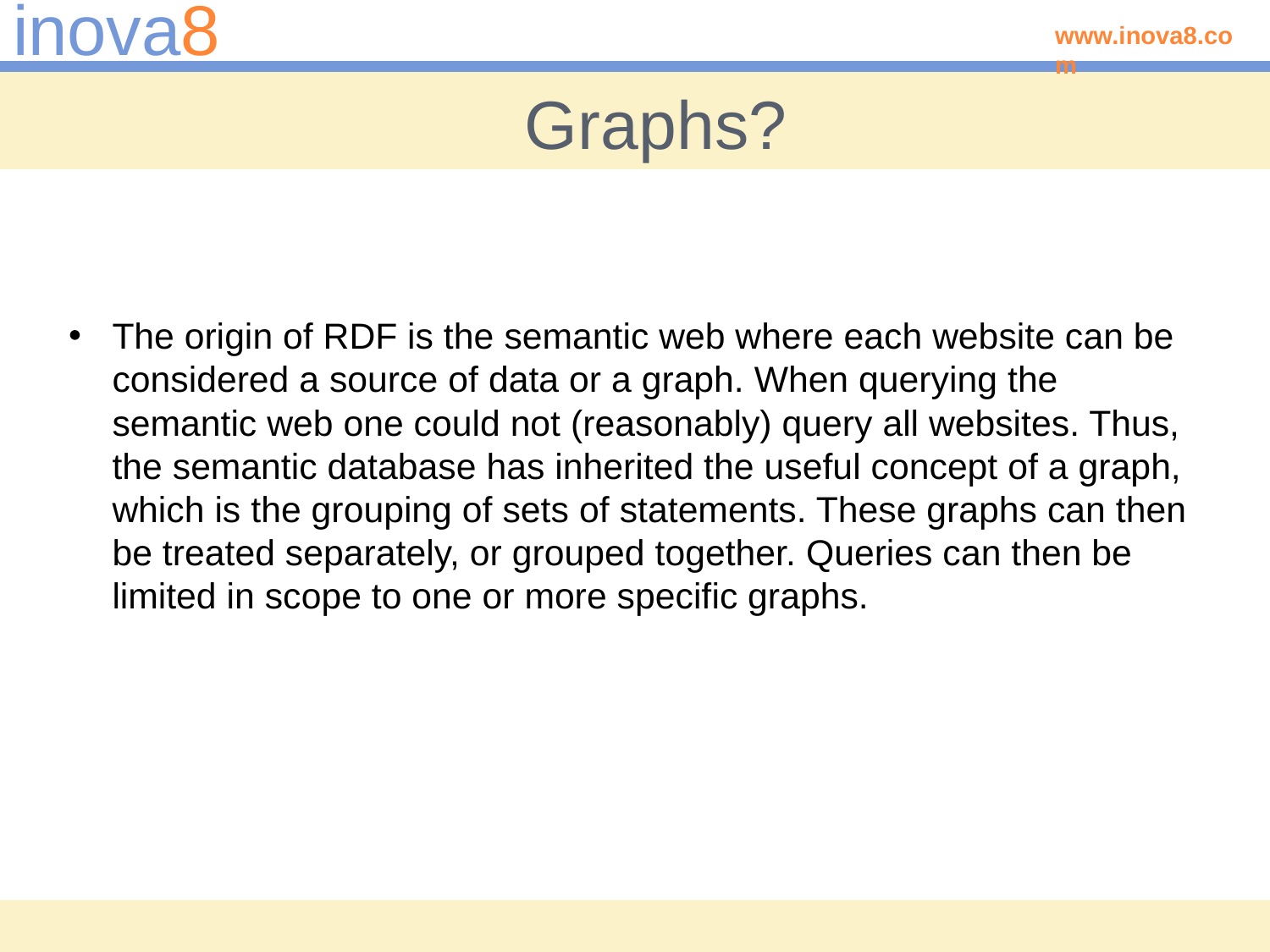

# Graphs?
The origin of RDF is the semantic web where each website can be considered a source of data or a graph. When querying the semantic web one could not (reasonably) query all websites. Thus, the semantic database has inherited the useful concept of a graph, which is the grouping of sets of statements. These graphs can then be treated separately, or grouped together. Queries can then be limited in scope to one or more specific graphs.